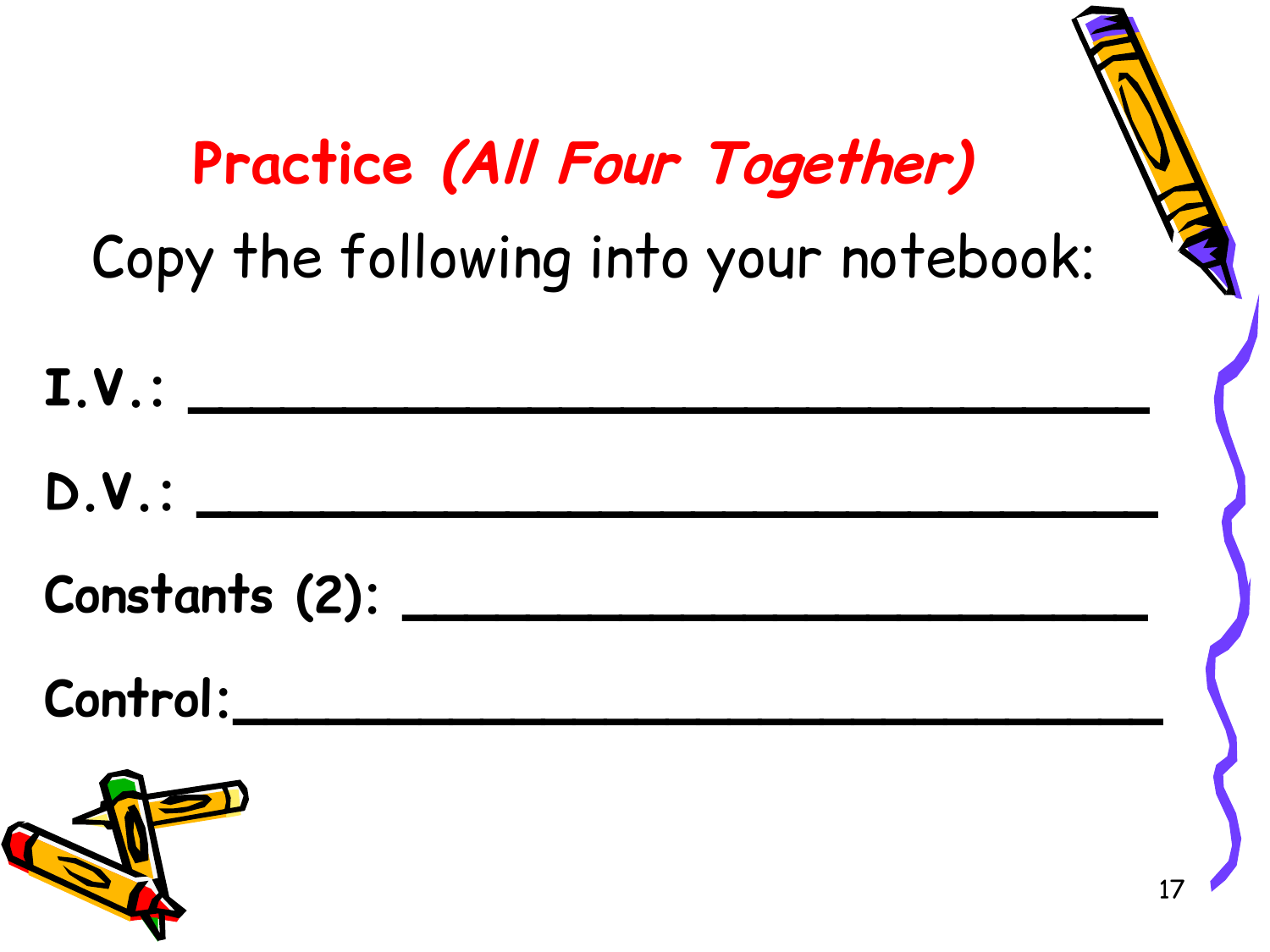

# Practice (All Four Together)
	Copy the following into your notebook:

I.V.: _______________________________

D.V.: _______________________________

Constants (2): ________________________

Control:______________________________
17